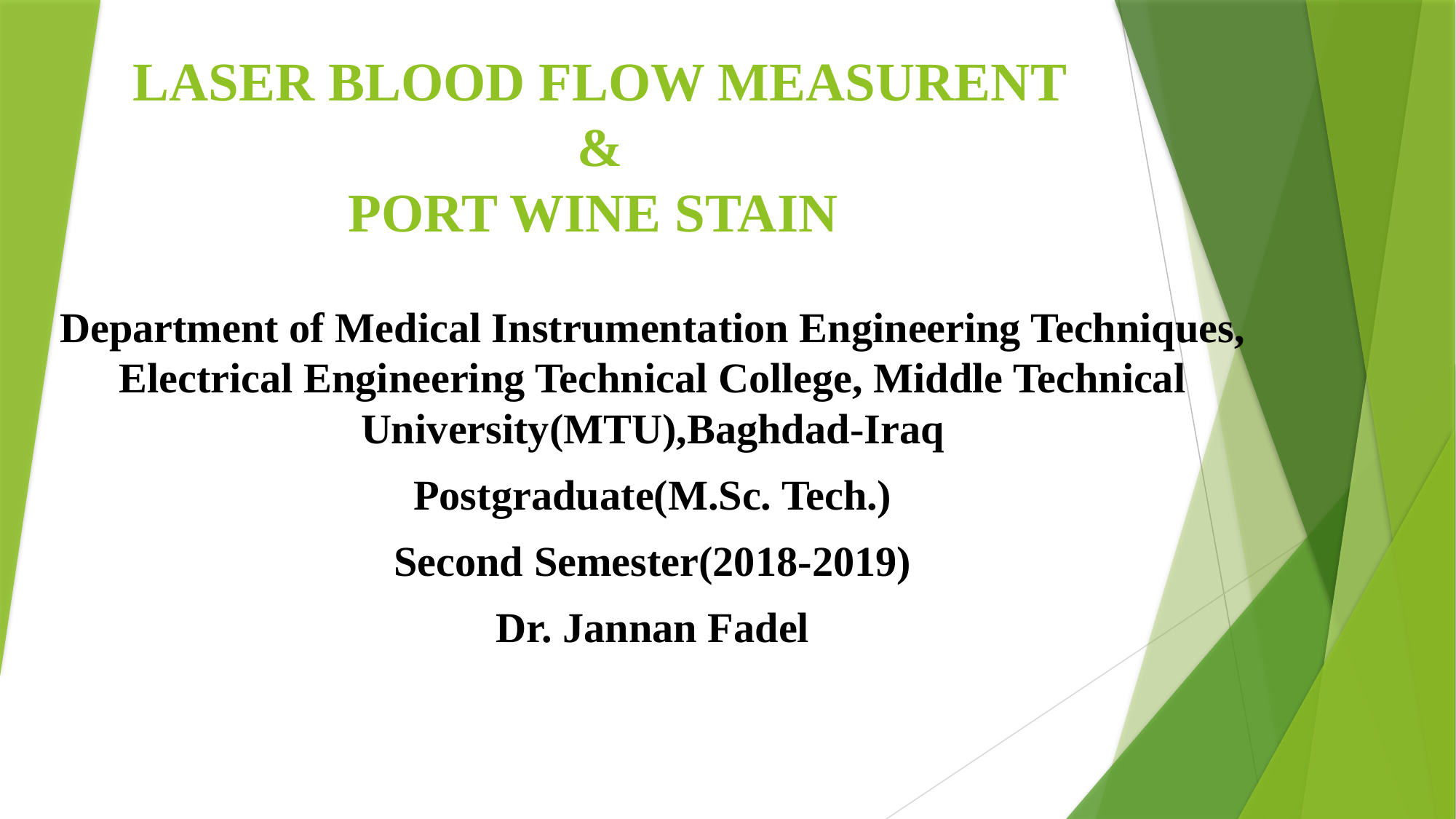

# LASER BLOOD FLOW MEASURENT & PORT WINE STAIN
Department of Medical Instrumentation Engineering Techniques, Electrical Engineering Technical College, Middle Technical University(MTU),Baghdad-Iraq
Postgraduate(M.Sc. Tech.)
Second Semester(2018-2019)
Dr. Jannan Fadel